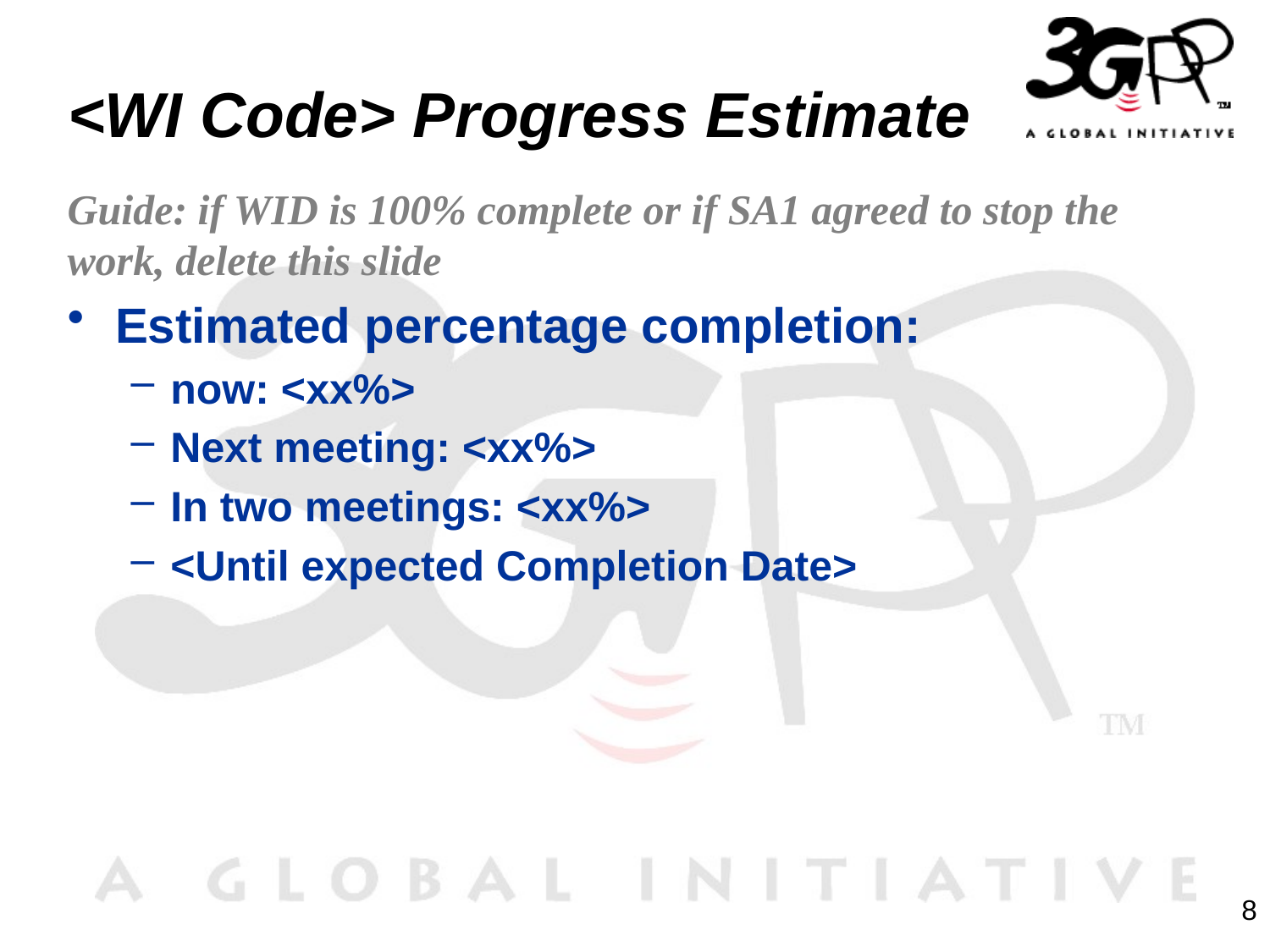

# <WI Code> Progress Estimate
Guide: if WID is 100% complete or if SA1 agreed to stop the work, delete this slide
Estimated percentage completion:
now: <xx%>
Next meeting: <xx%>
In two meetings: <xx%>
<Until expected Completion Date>
8